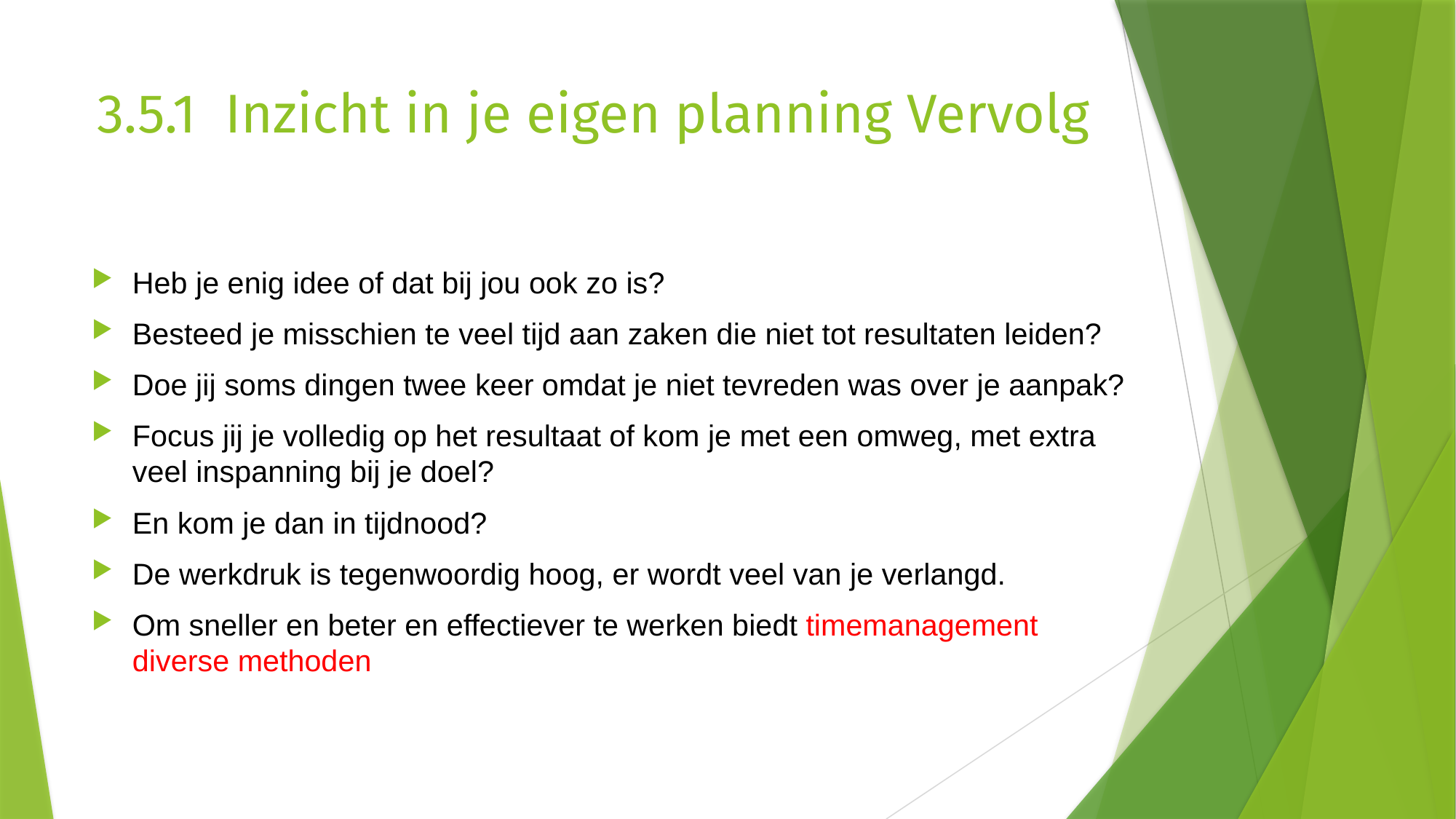

# 3.5.1  Inzicht in je eigen planning Vervolg
Heb je enig idee of dat bij jou ook zo is?
Besteed je misschien te veel tijd aan zaken die niet tot resultaten leiden?
Doe jij soms dingen twee keer omdat je niet tevreden was over je aanpak?
Focus jij je volledig op het resultaat of kom je met een omweg, met extra veel inspanning bij je doel?
En kom je dan in tijdnood?
De werkdruk is tegenwoordig hoog, er wordt veel van je verlangd.
Om sneller en beter en effectiever te werken biedt timemanagement diverse methoden